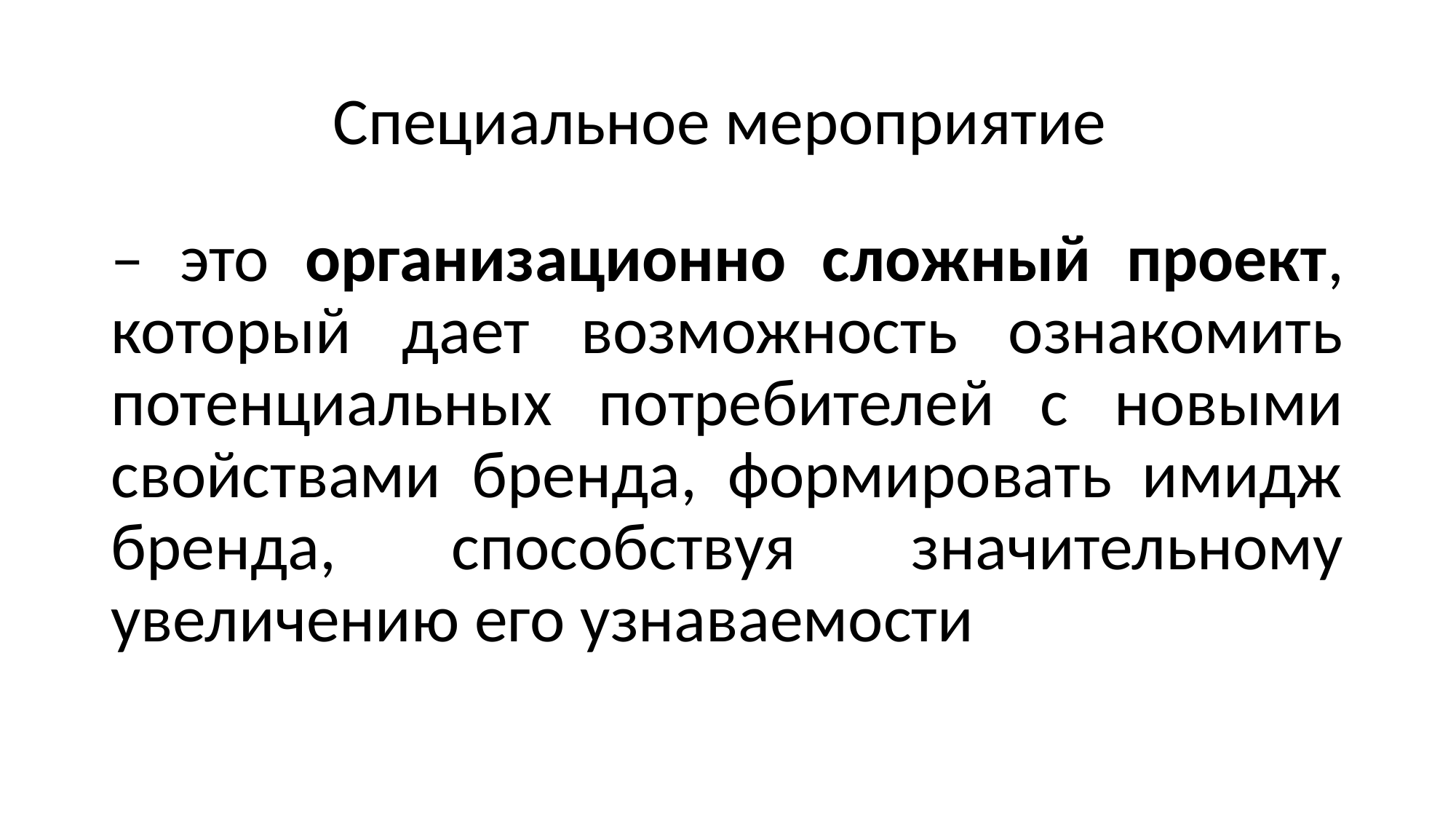

# Специальное мероприятие
– это организационно сложный проект, который дает возможность ознакомить потенциальных потребителей с новыми свойствами бренда, формировать имидж бренда, способствуя значительному увеличению его узнаваемости